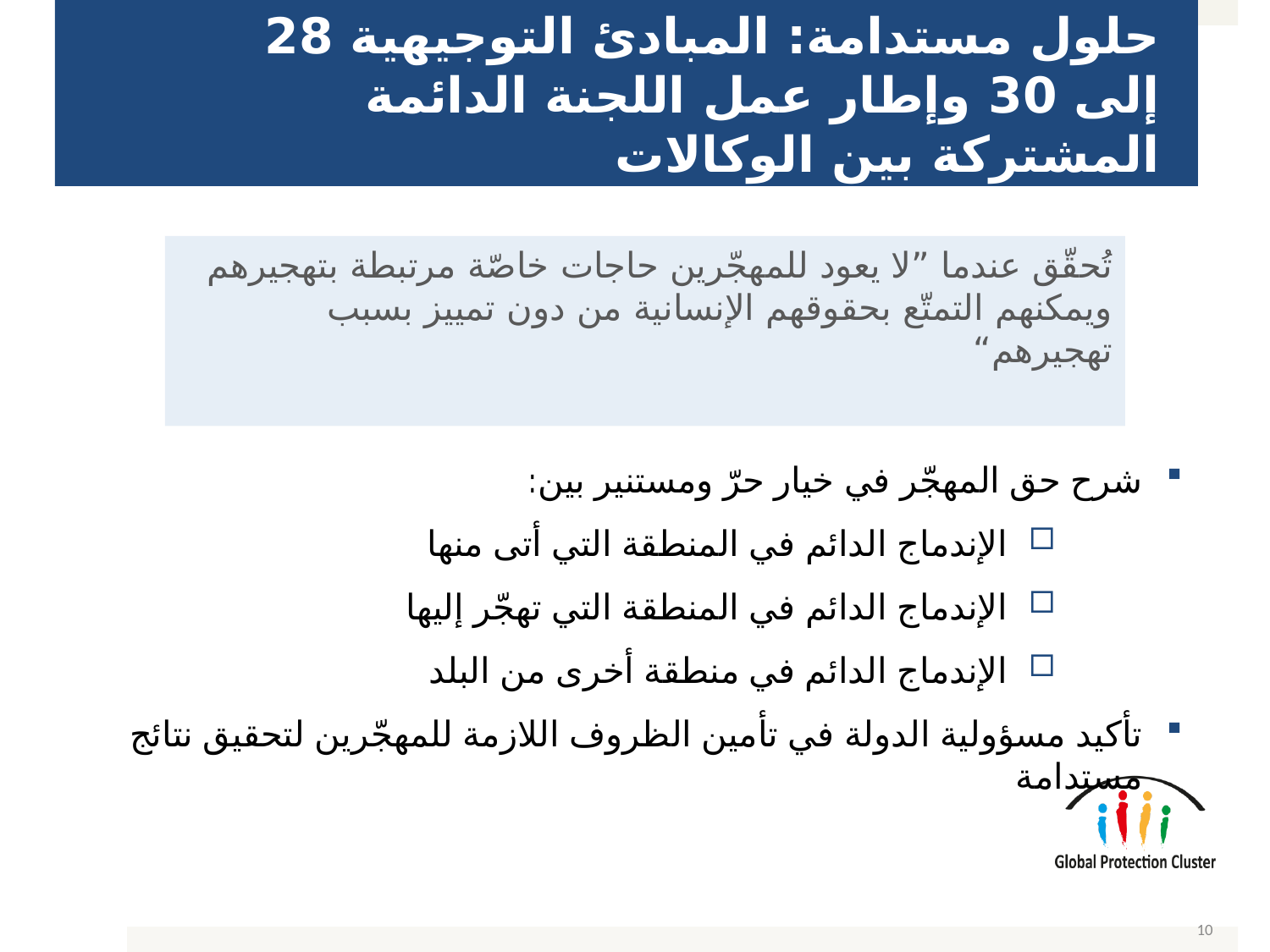

# حلول مستدامة: المبادئ التوجيهية 28 إلى 30 وإطار عمل اللجنة الدائمة المشتركة بين الوكالات
تُحقّق عندما ”لا يعود للمهجّرين حاجات خاصّة مرتبطة بتهجيرهم ويمكنهم التمتّع بحقوقهم الإنسانية من دون تمييز بسبب تهجيرهم“
شرح حق المهجّر في خيار حرّ ومستنير بين:
الإندماج الدائم في المنطقة التي أتى منها
الإندماج الدائم في المنطقة التي تهجّر إليها
الإندماج الدائم في منطقة أخرى من البلد
تأكيد مسؤولية الدولة في تأمين الظروف اللازمة للمهجّرين لتحقيق نتائج مستدامة